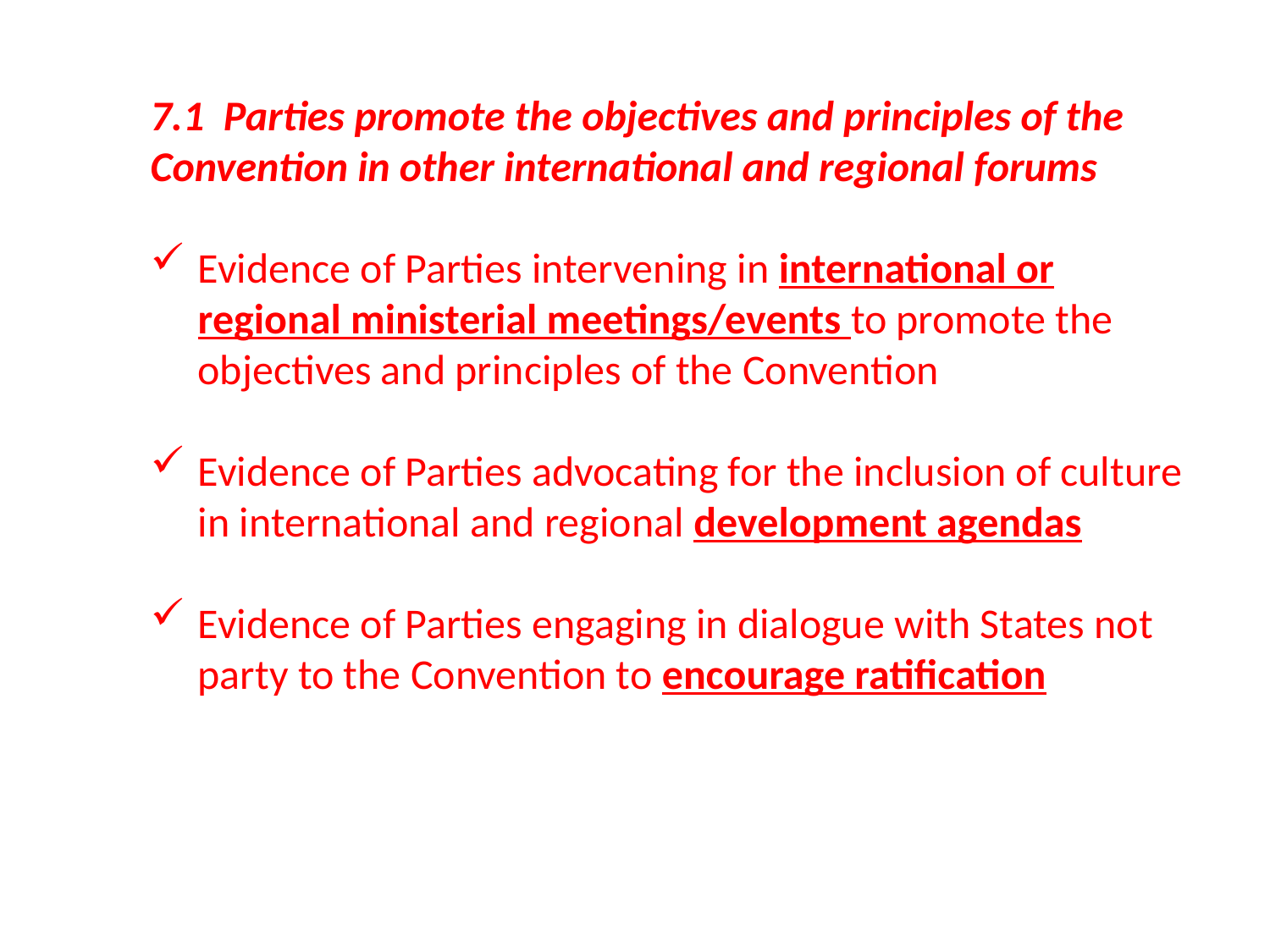

7.1  Parties promote the objectives and principles of the Convention in other international and regional forums

Evidence of Parties intervening in international or regional ministerial meetings/events to promote the objectives and principles of the Convention

Evidence of Parties advocating for the inclusion of culture in international and regional development agendas

Evidence of Parties engaging in dialogue with States not party to the Convention to encourage ratification